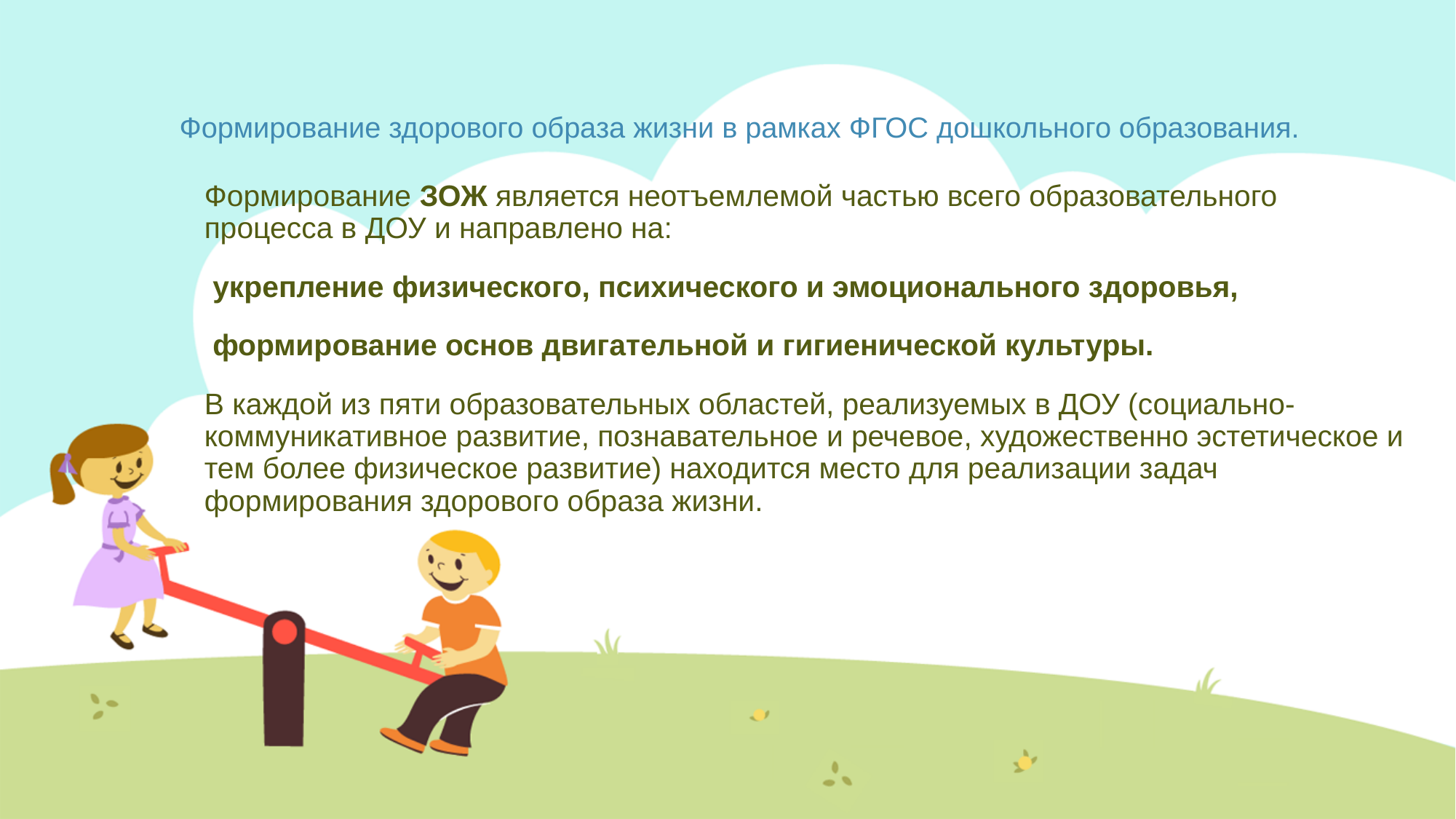

# Формирование здорового образа жизни в рамках ФГОС дошкольного образования.
Формирование ЗОЖ является неотъемлемой частью всего образовательного процесса в ДОУ и направлено на:
 укрепление физического, психического и эмоционального здоровья,
 формирование основ двигательной и гигиенической культуры.
В каждой из пяти образовательных областей, реализуемых в ДОУ (социально-коммуникативное развитие, познавательное и речевое, художественно эстетическое и тем более физическое развитие) находится место для реализации задач формирования здорового образа жизни.